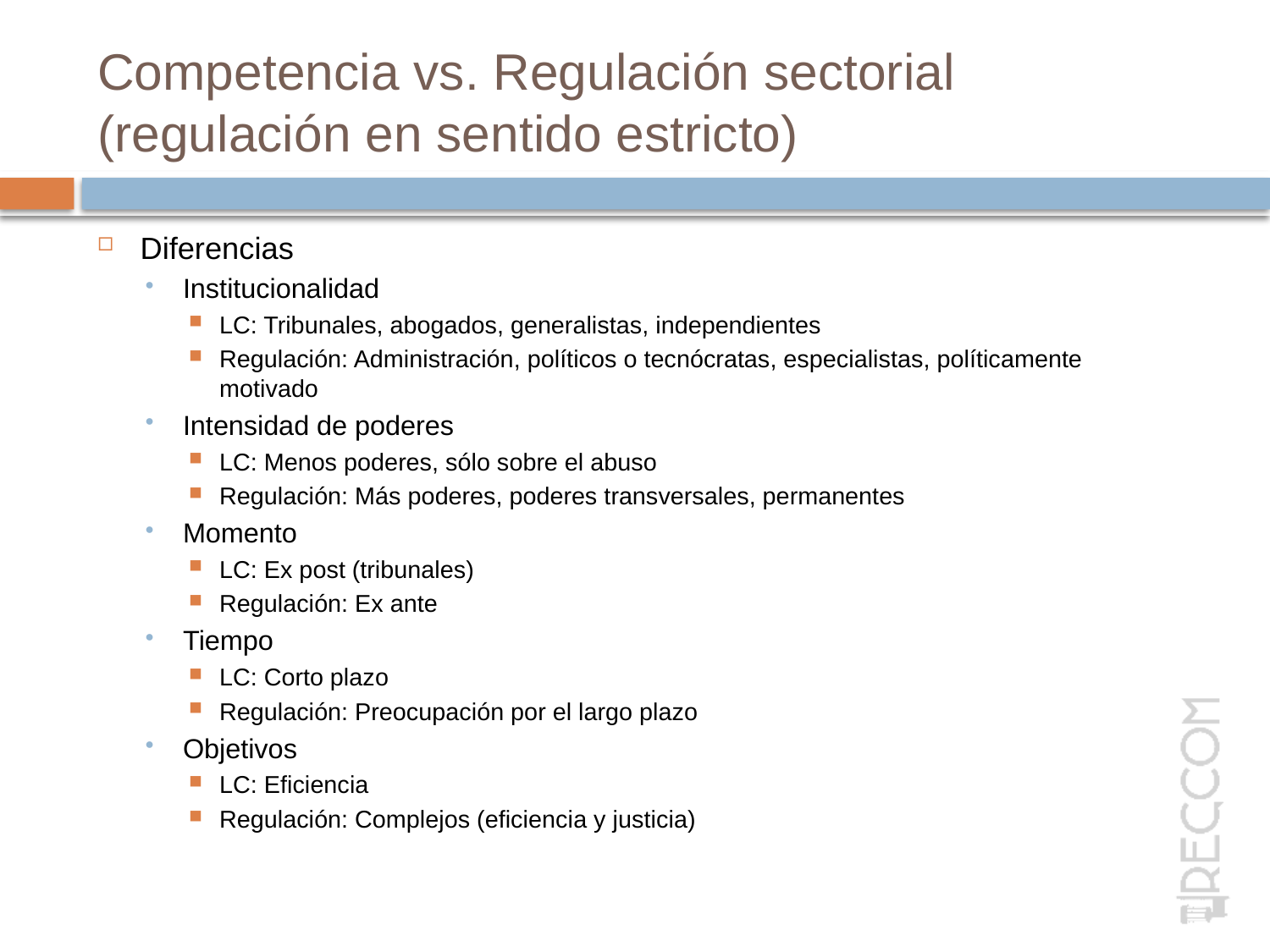

# Competencia vs. Regulación sectorial (regulación en sentido estricto)
Diferencias
Institucionalidad
LC: Tribunales, abogados, generalistas, independientes
Regulación: Administración, políticos o tecnócratas, especialistas, políticamente motivado
Intensidad de poderes
LC: Menos poderes, sólo sobre el abuso
Regulación: Más poderes, poderes transversales, permanentes
Momento
LC: Ex post (tribunales)
Regulación: Ex ante
Tiempo
LC: Corto plazo
Regulación: Preocupación por el largo plazo
Objetivos
LC: Eficiencia
Regulación: Complejos (eficiencia y justicia)